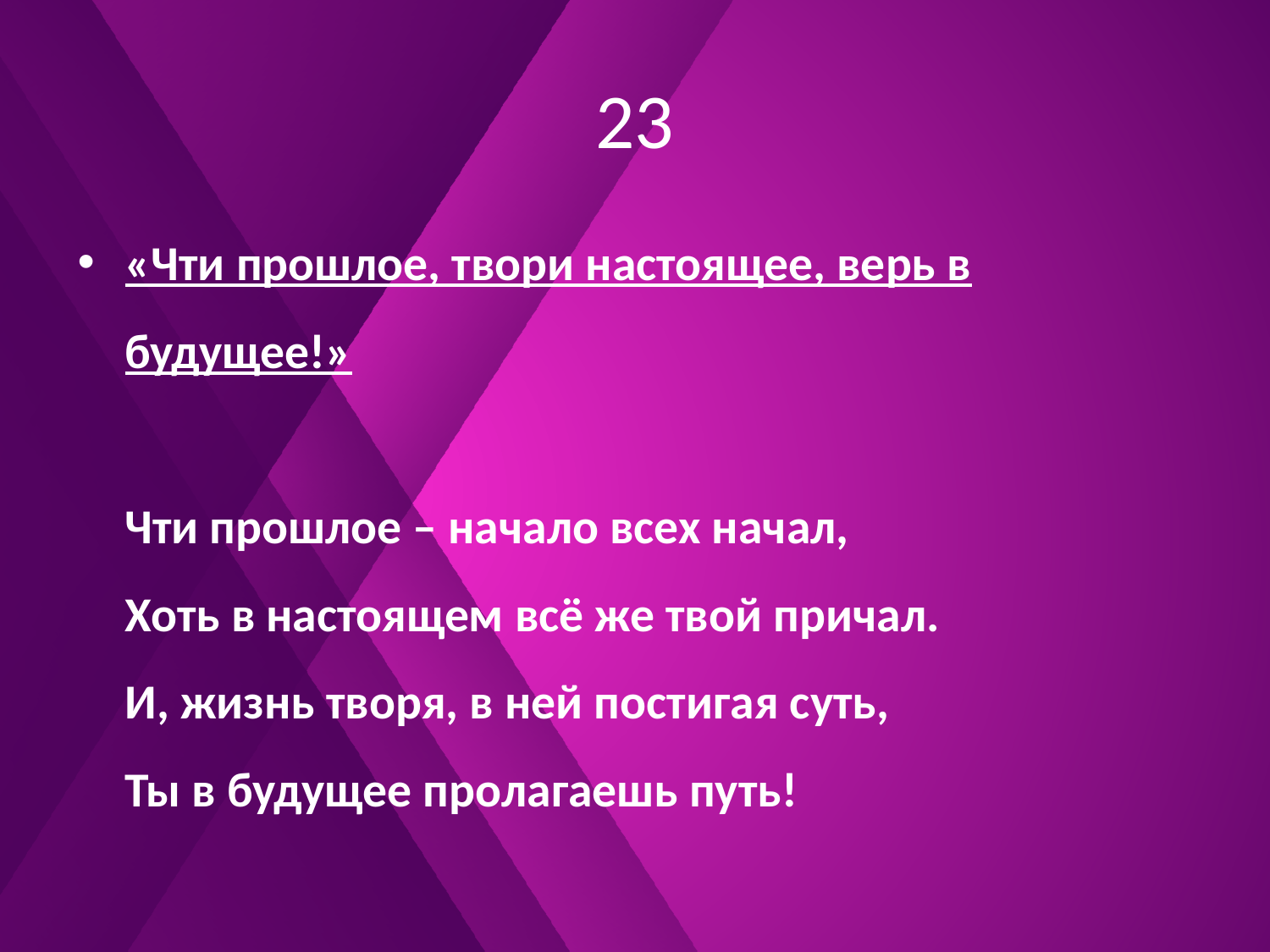

# 23
«Чти прошлое, твори настоящее, верь в будущее!»
Чти прошлое – начало всех начал,
Хоть в настоящем всё же твой причал.
И, жизнь творя, в ней постигая суть,
Ты в будущее пролагаешь путь!